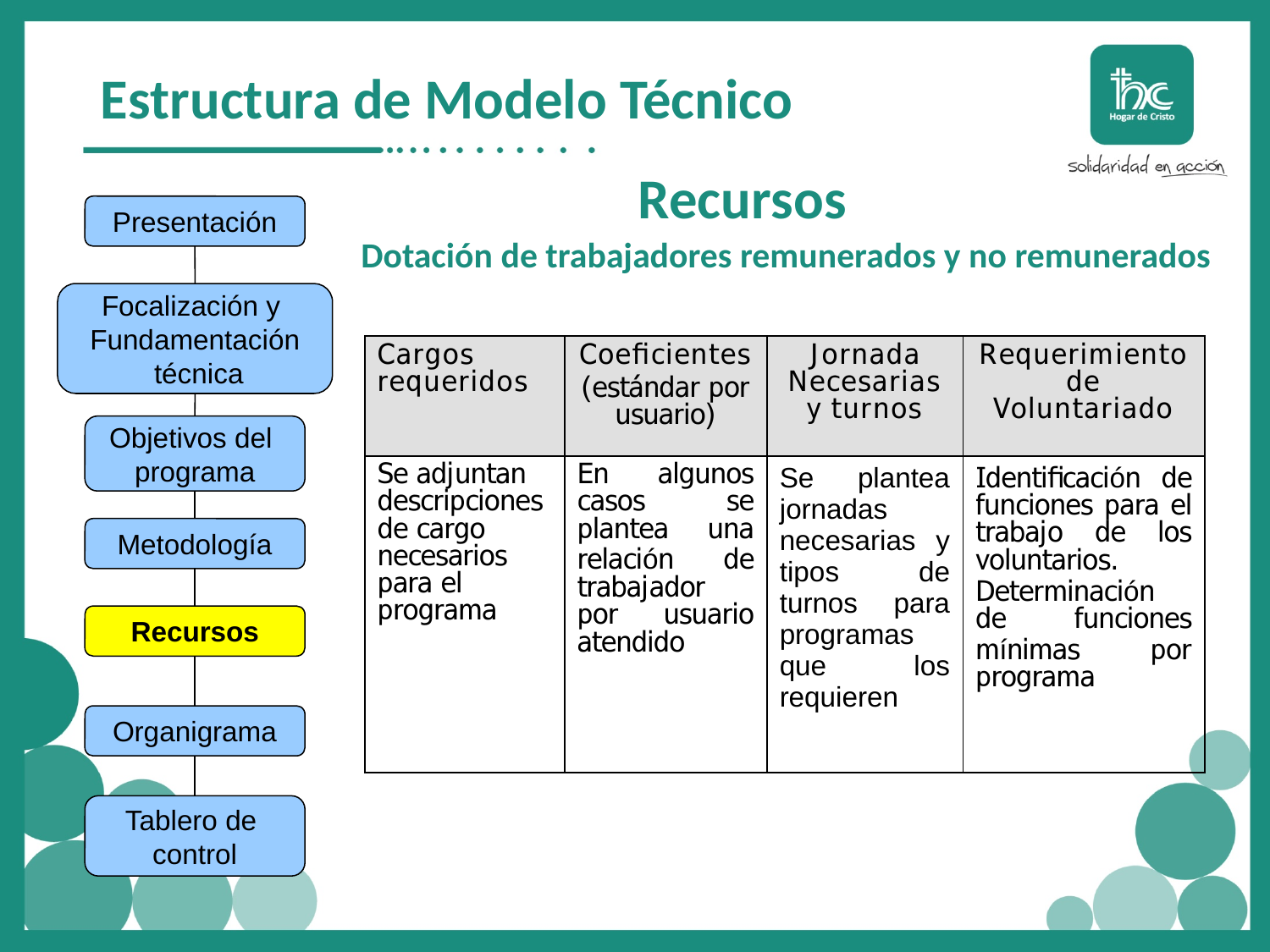

Estructura de Modelo Técnico
Recursos
Presentación
Dotación de trabajadores remunerados y no remunerados
Focalización y
Fundamentación
 técnica
| Cargos requeridos | Coeficientes (estándar por usuario) | Jornada Necesarias y turnos | Requerimiento de Voluntariado |
| --- | --- | --- | --- |
| Se adjuntan descripciones de cargo necesarios para el programa | En algunos casos se plantea una relación de trabajador por usuario atendido | Se plantea jornadas necesarias y tipos de turnos para programas que los requieren | Identificación de funciones para el trabajo de los voluntarios. Determinación de funciones mínimas por programa |
Objetivos del
programa
Metodología
Recursos
Organigrama
Tablero de
control